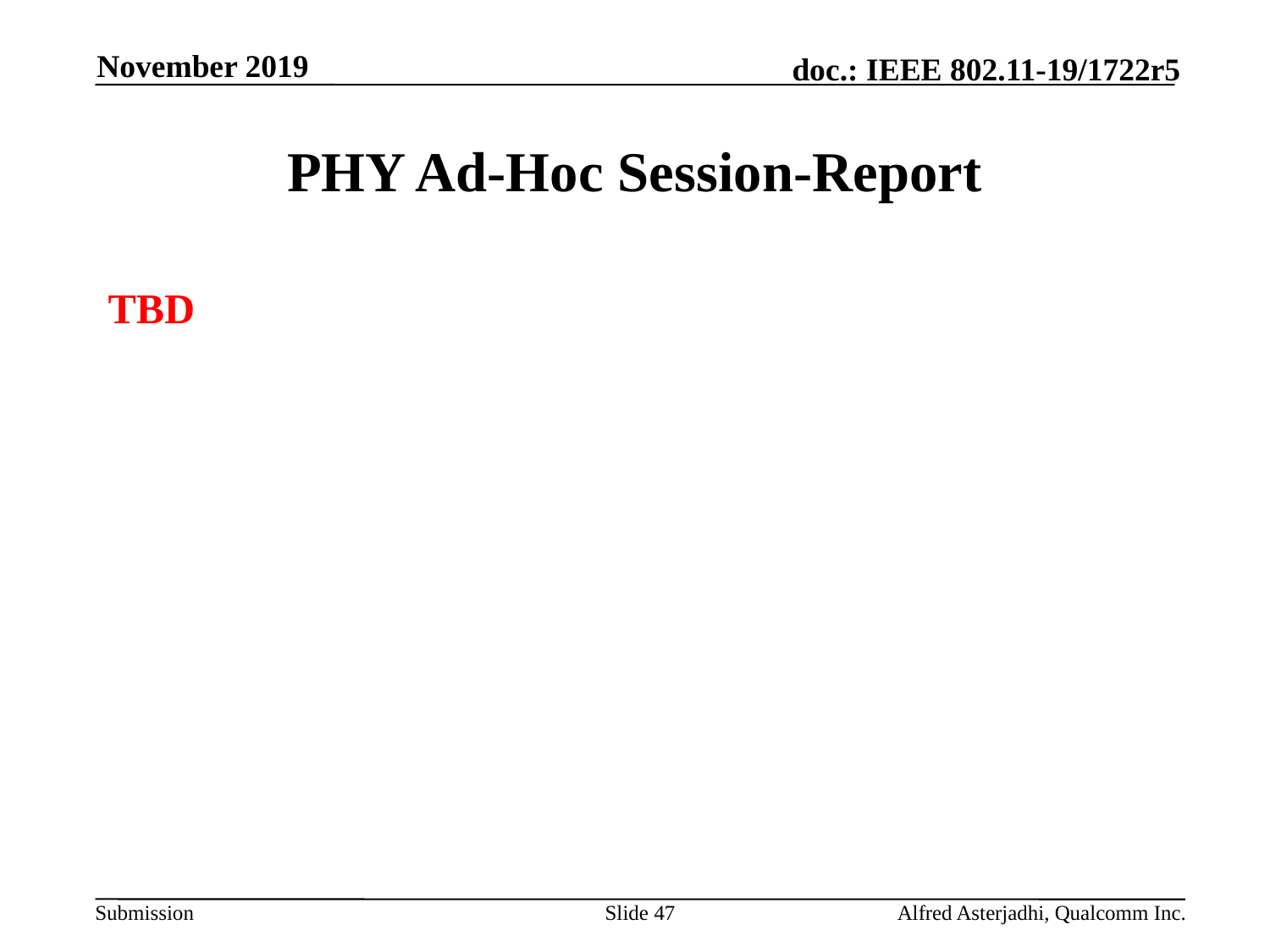

November 2019
# PHY Ad-Hoc Session-Report
TBD

Slide 47
Alfred Asterjadhi, Qualcomm Inc.